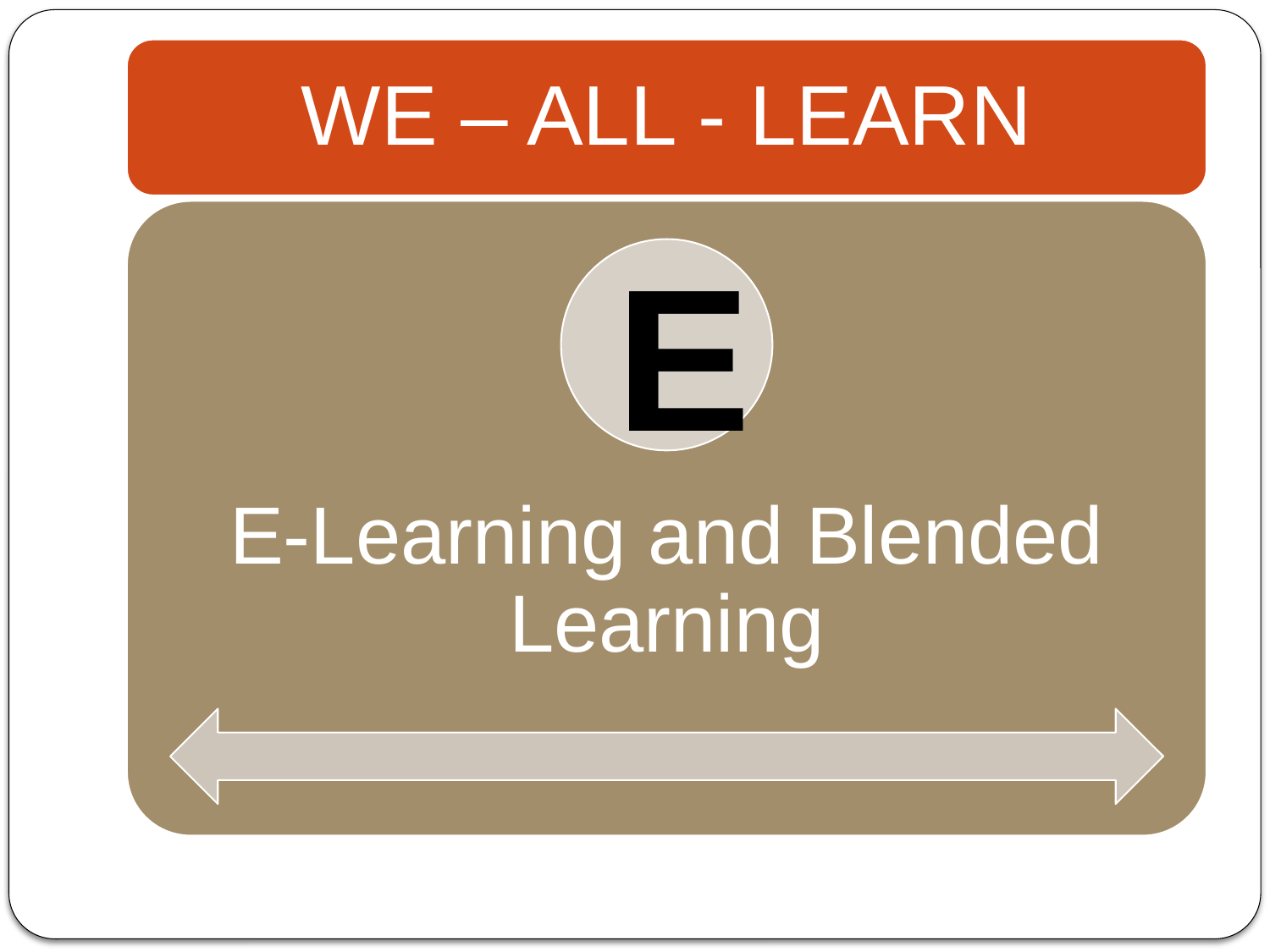

#
WE – ALL - LEARN

E-Learning and Blended Learning
E